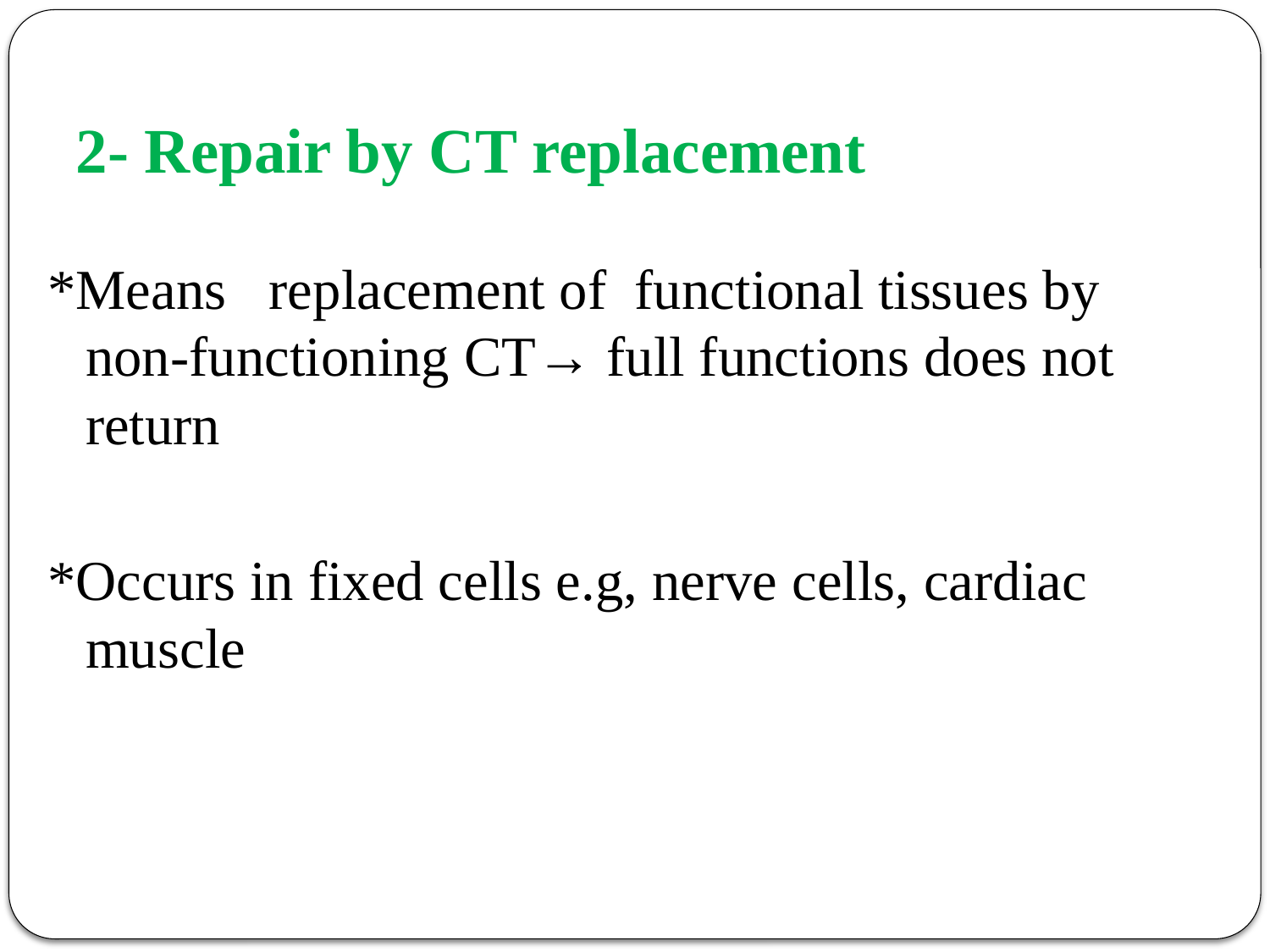

# 2- Repair by CT replacement
*Means   replacement of  functional tissues by non-functioning CT→ full functions does not return

*Occurs in fixed cells e.g, nerve cells, cardiac muscle